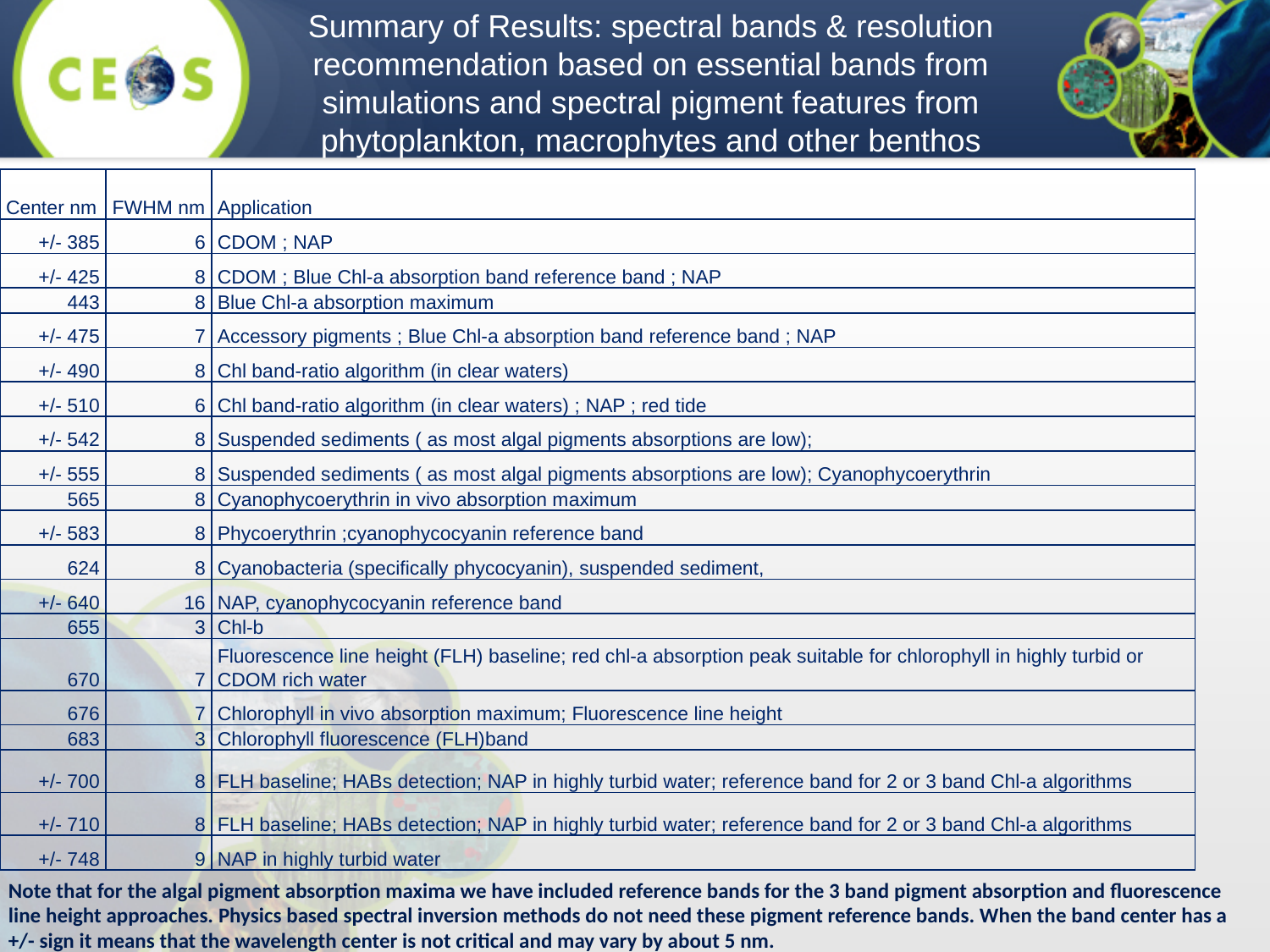

# Summary of Results: spectral bands & resolution recommendation based on essential bands from simulations and spectral pigment features from phytoplankton, macrophytes and other benthos
| Center nm | FWHM nm | Application |
| --- | --- | --- |
| +/- 385 | 6 | CDOM ; NAP |
| +/- 425 | 8 | CDOM ; Blue Chl-a absorption band reference band ; NAP |
| 443 | 8 | Blue Chl-a absorption maximum |
| +/- 475 | 7 | Accessory pigments ; Blue Chl-a absorption band reference band ; NAP |
| +/- 490 | 8 | Chl band-ratio algorithm (in clear waters) |
| +/- 510 | 6 | Chl band-ratio algorithm (in clear waters) ; NAP ; red tide |
| +/- 542 | 8 | Suspended sediments ( as most algal pigments absorptions are low); |
| +/- 555 | 8 | Suspended sediments ( as most algal pigments absorptions are low); Cyanophycoerythrin |
| 565 | 8 | Cyanophycoerythrin in vivo absorption maximum |
| +/- 583 | 8 | Phycoerythrin ;cyanophycocyanin reference band |
| 624 | 8 | Cyanobacteria (specifically phycocyanin), suspended sediment, |
| +/- 640 | 16 | NAP, cyanophycocyanin reference band |
| 655 | 3 | Chl-b |
| 670 | 7 | Fluorescence line height (FLH) baseline; red chl-a absorption peak suitable for chlorophyll in highly turbid or CDOM rich water |
| 676 | 7 | Chlorophyll in vivo absorption maximum; Fluorescence line height |
| 683 | 3 | Chlorophyll fluorescence (FLH)band |
| +/- 700 | 8 | FLH baseline; HABs detection; NAP in highly turbid water; reference band for 2 or 3 band Chl-a algorithms |
| +/- 710 | 8 | FLH baseline; HABs detection; NAP in highly turbid water; reference band for 2 or 3 band Chl-a algorithms |
| +/- 748 | 9 | NAP in highly turbid water |
Note that for the algal pigment absorption maxima we have included reference bands for the 3 band pigment absorption and fluorescence line height approaches. Physics based spectral inversion methods do not need these pigment reference bands. When the band center has a +/- sign it means that the wavelength center is not critical and may vary by about 5 nm.